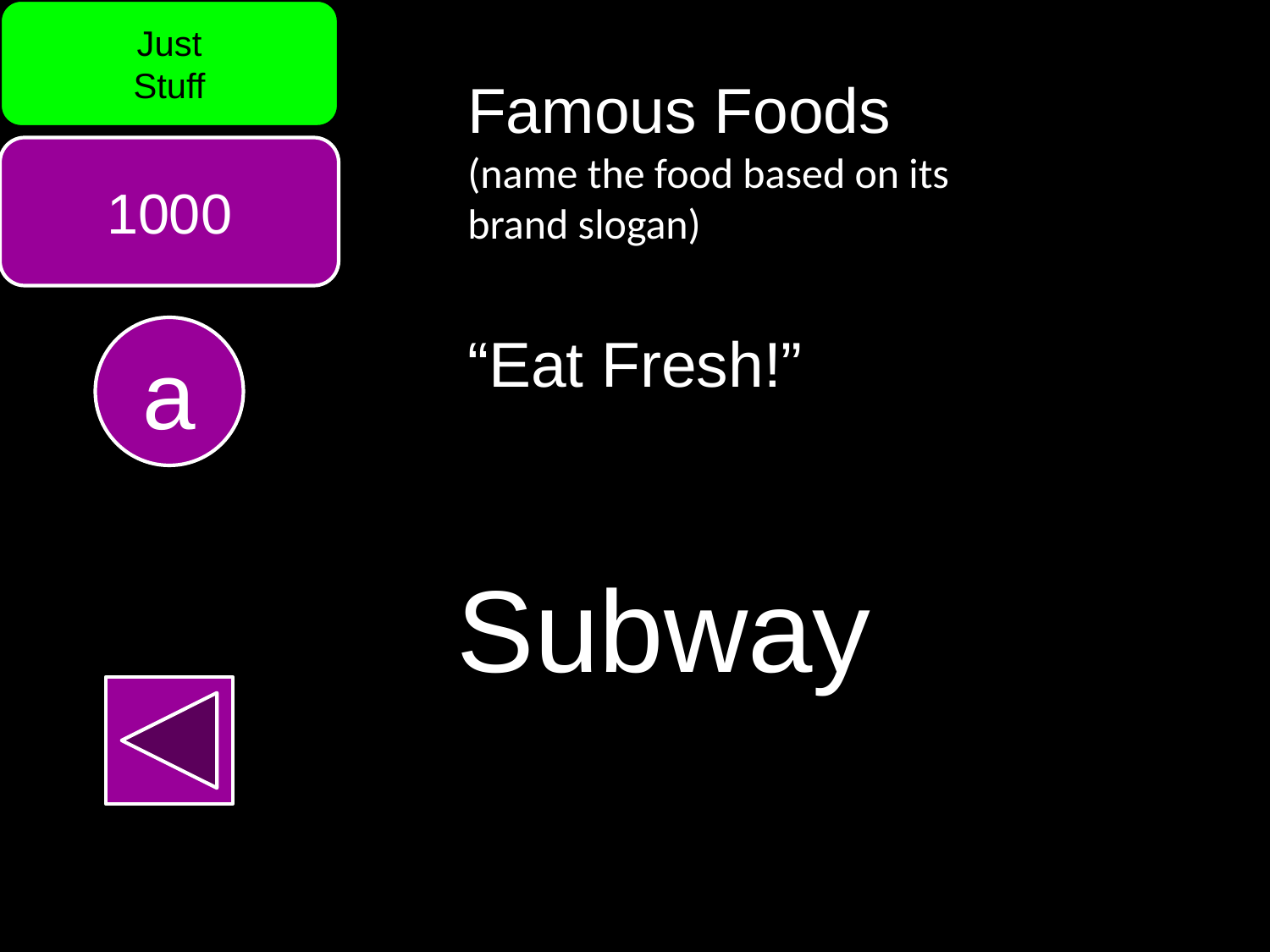

Just
Stuff
Famous Foods
(name the food based on its
brand slogan)
1000
a
“Eat Fresh!”
Subway